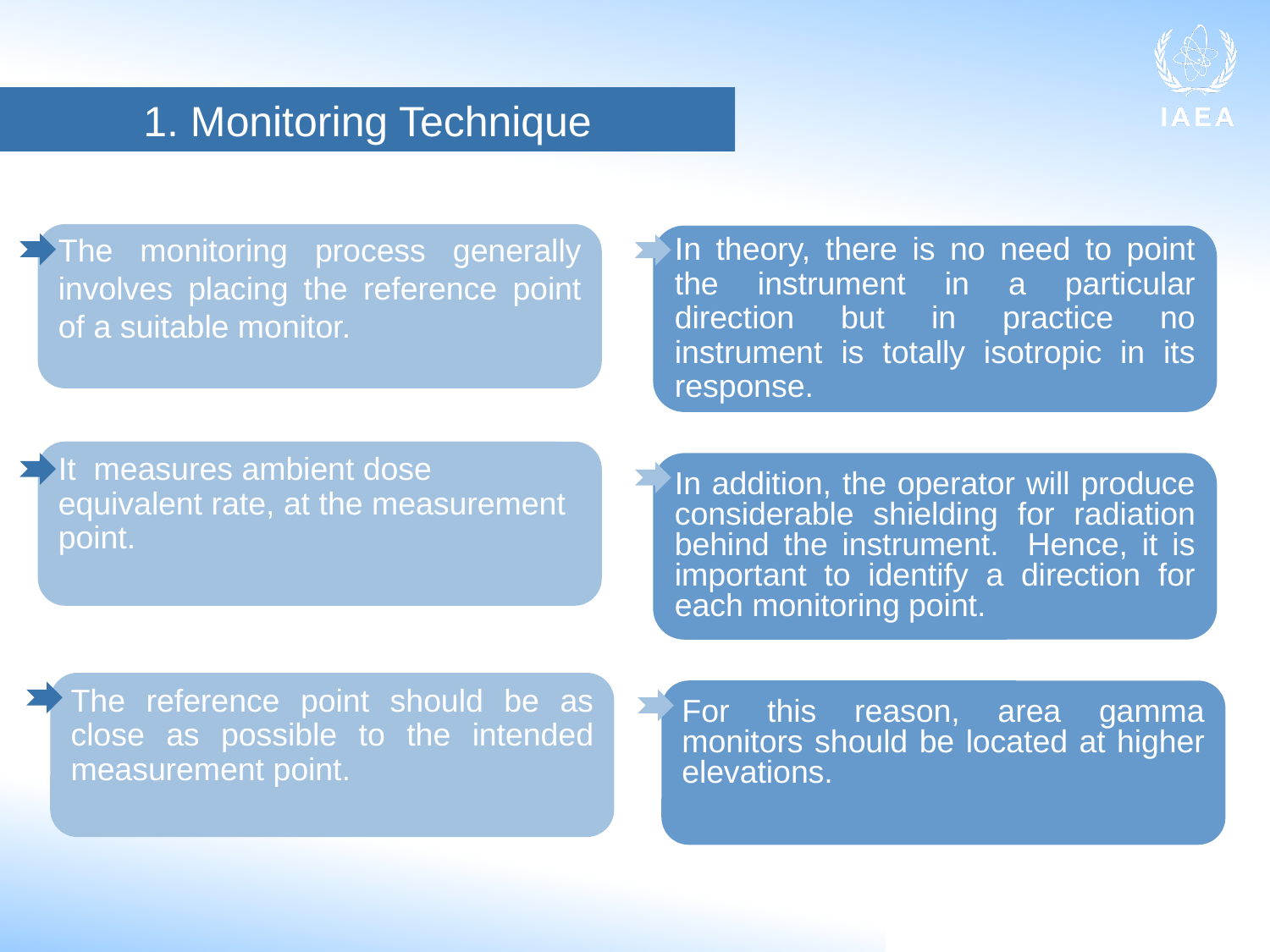

1. Monitoring Technique
The monitoring process generally involves placing the reference point of a suitable monitor.

In theory, there is no need to point the instrument in a particular direction but in practice no instrument is totally isotropic in its response.

It  measures ambient dose equivalent rate, at the measurement point.

In addition, the operator will produce considerable shielding for radiation behind the instrument.  Hence, it is important to identify a direction for each monitoring point.

The reference point should be as close as possible to the intended measurement point.

For this reason, area gamma monitors should be located at higher elevations.